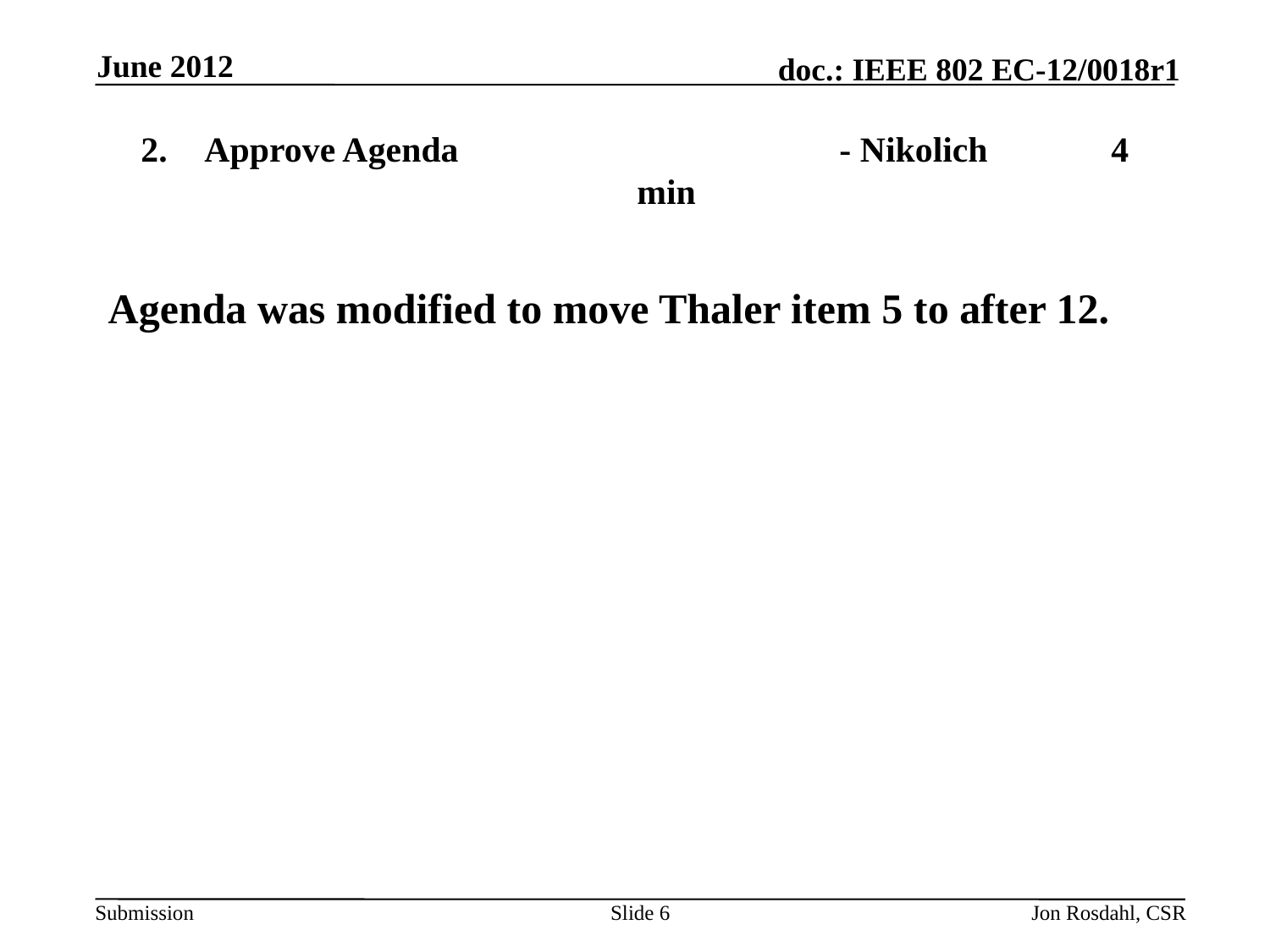

June 2012
# Approve Agenda                                      	- Nikolich	  4 min
Agenda was modified to move Thaler item 5 to after 12.
Slide 6
Jon Rosdahl, CSR